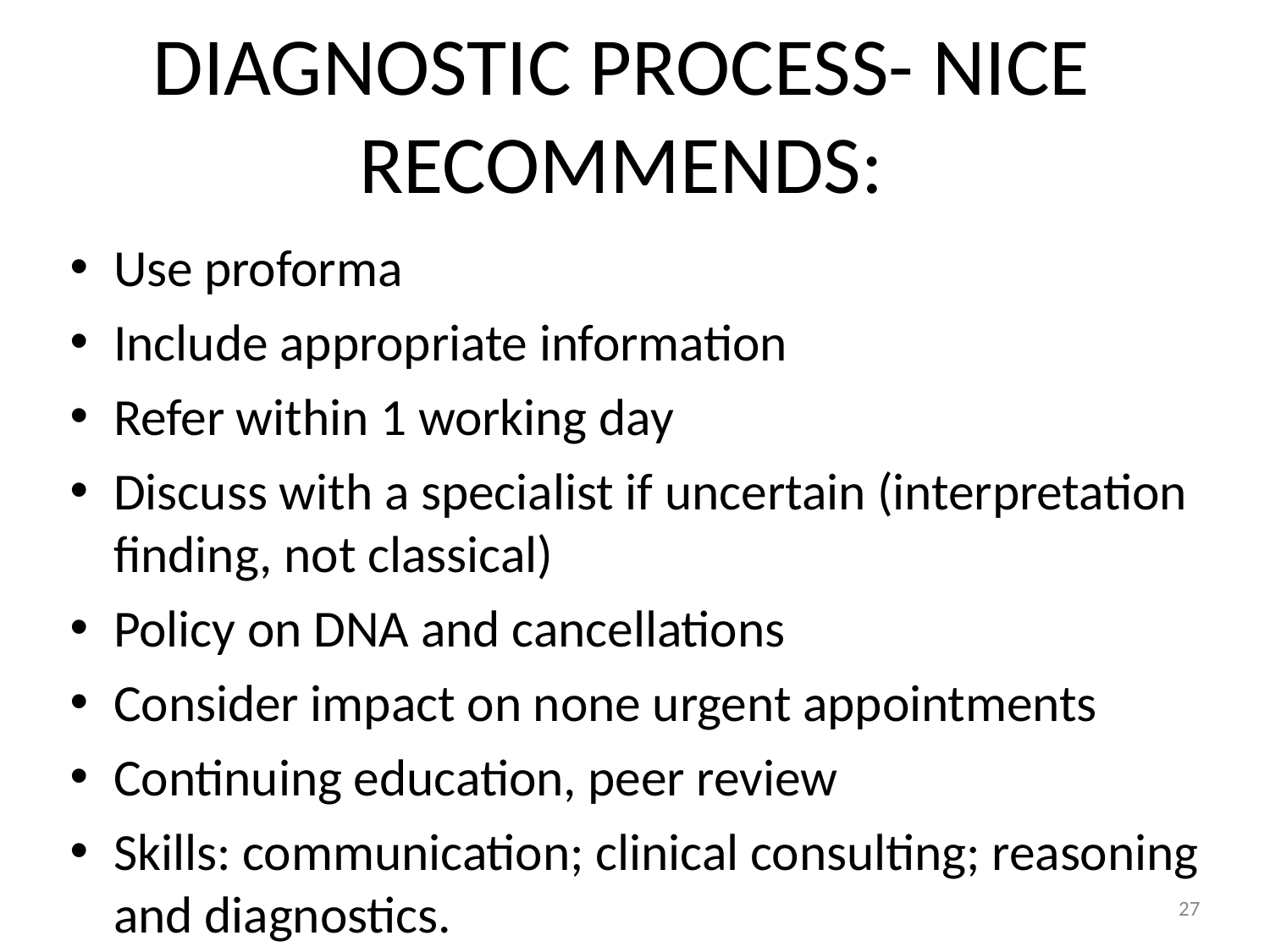

# DIAGNOSTIC PROCESS- NICE RECOMMENDS:
Use proforma
Include appropriate information
Refer within 1 working day
Discuss with a specialist if uncertain (interpretation finding, not classical)
Policy on DNA and cancellations
Consider impact on none urgent appointments
Continuing education, peer review
Skills: communication; clinical consulting; reasoning and diagnostics.
27